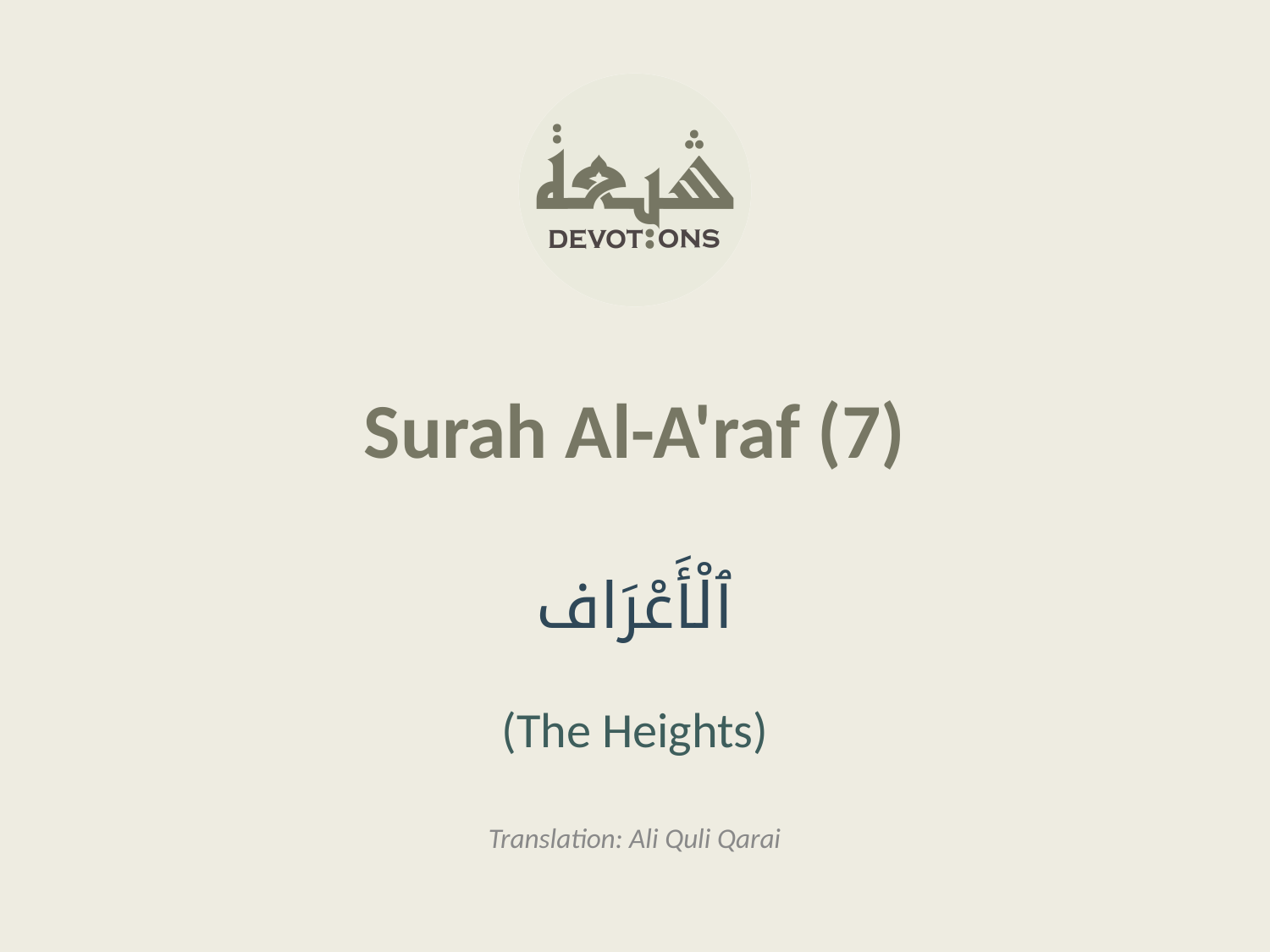

Surah Al-A'raf (7)
ٱلْأَعْرَاف
(The Heights)
Translation: Ali Quli Qarai